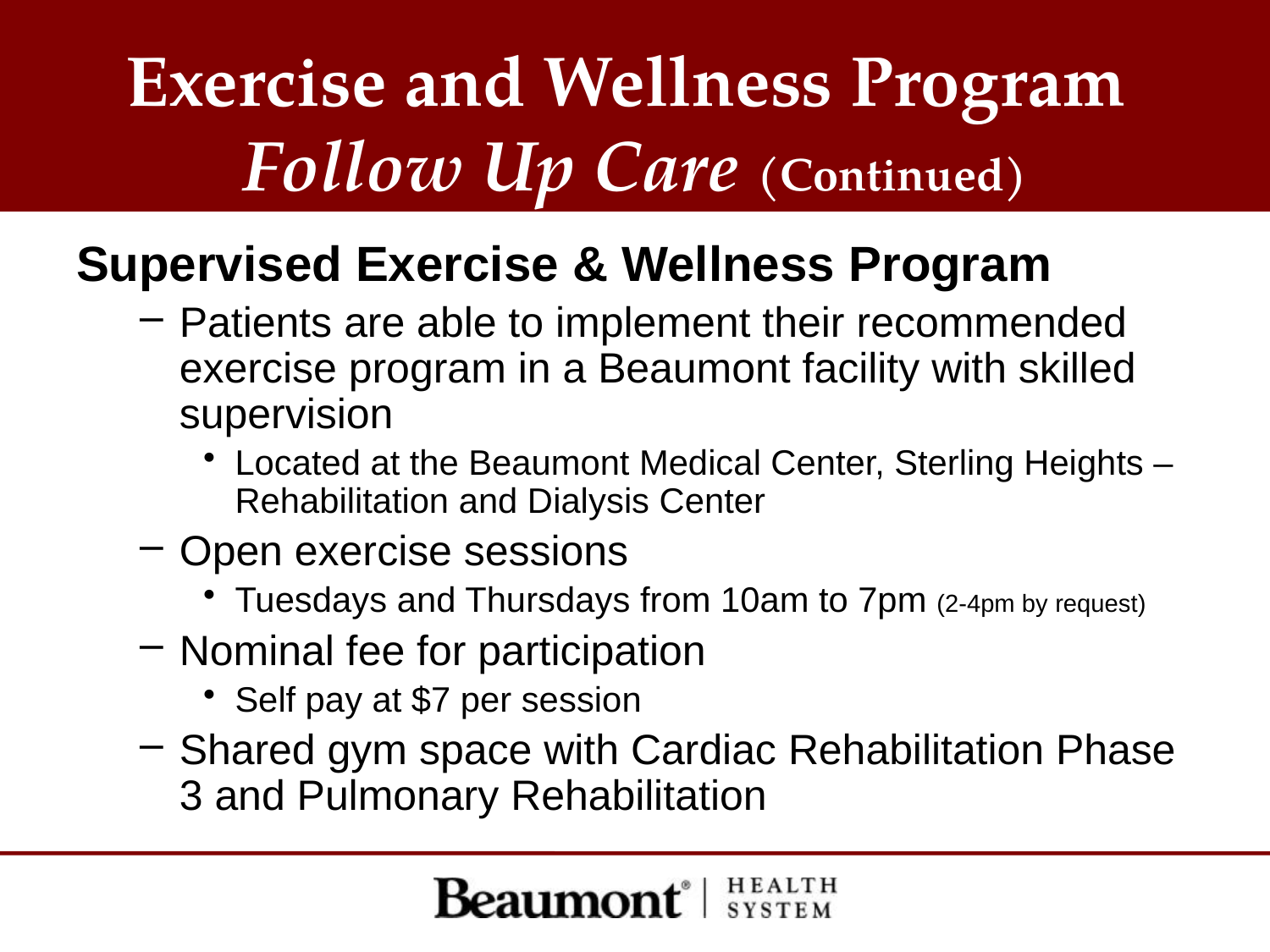

Exercise and Wellness Program
Follow Up Care (Continued)
Supervised Exercise & Wellness Program
Patients are able to implement their recommended exercise program in a Beaumont facility with skilled supervision
Located at the Beaumont Medical Center, Sterling Heights – Rehabilitation and Dialysis Center
Open exercise sessions
Tuesdays and Thursdays from 10am to 7pm (2-4pm by request)
Nominal fee for participation
Self pay at $7 per session
Shared gym space with Cardiac Rehabilitation Phase 3 and Pulmonary Rehabilitation